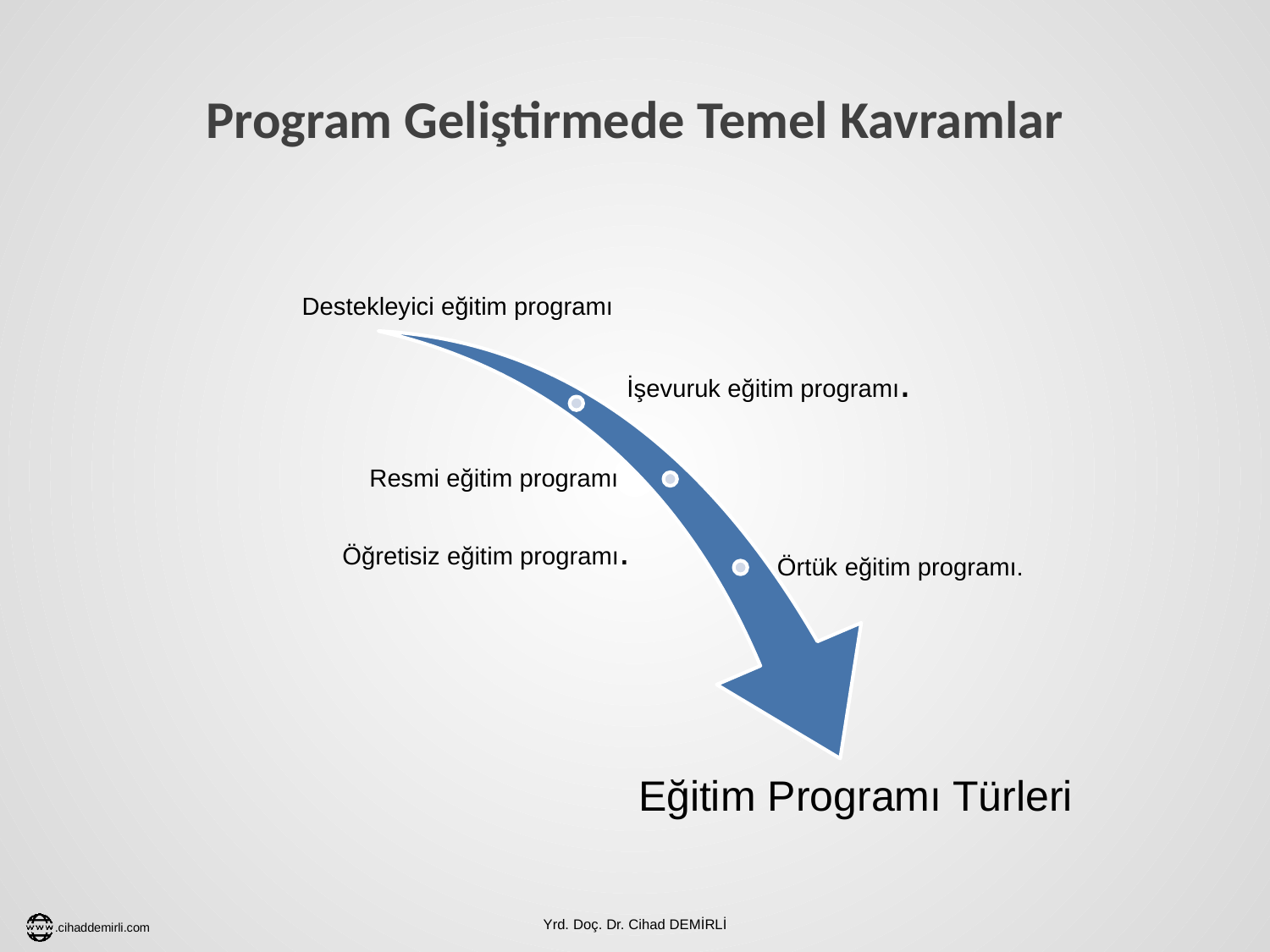

# Program Geliştirmede Temel Kavramlar
Destekleyici eğitim programı
İşevuruk eğitim programı.
Resmi eğitim programı
Örtük eğitim programı.
Öğretisiz eğitim programı.

Eğitim Programı Türleri